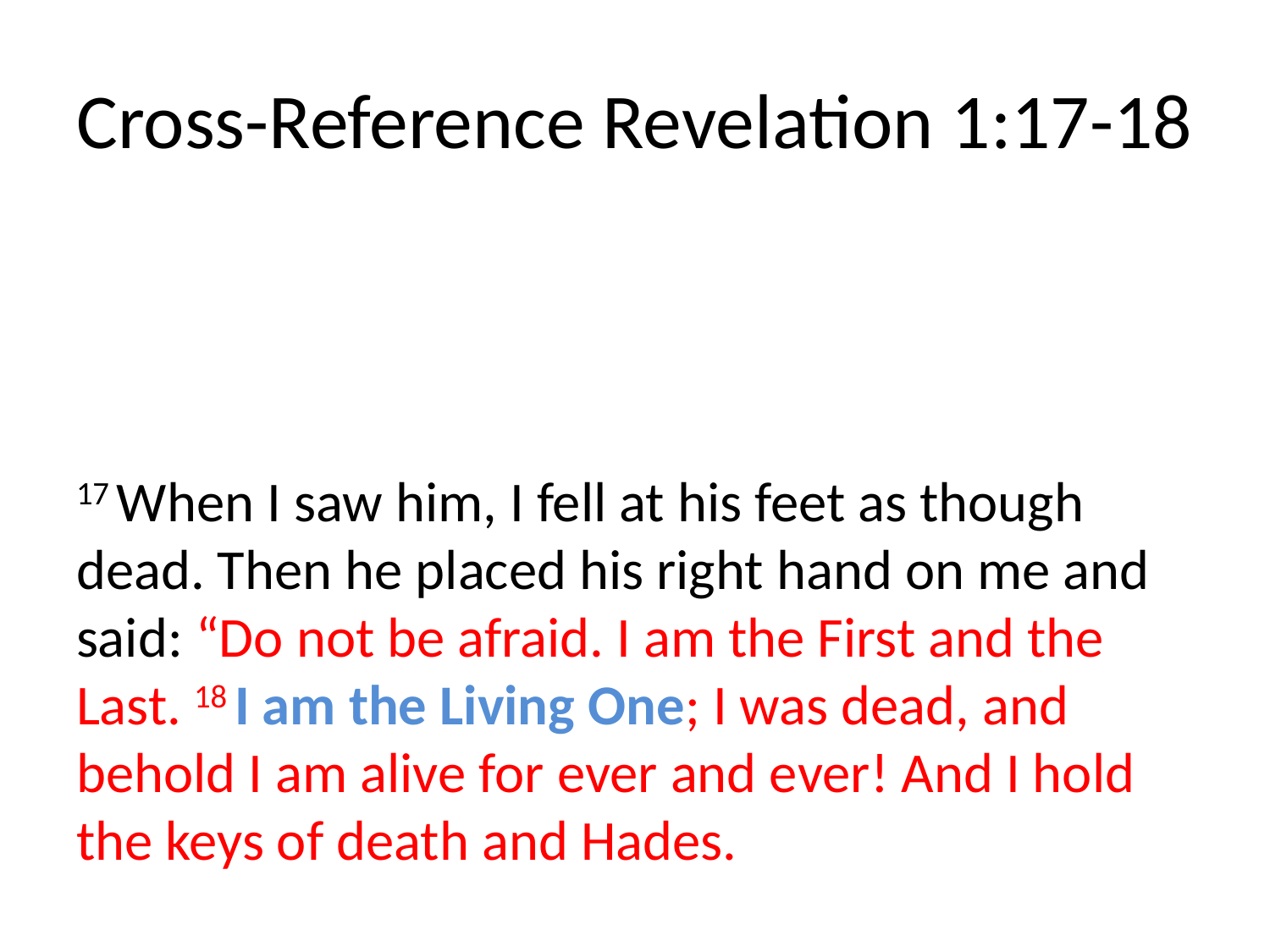

# Cross-Reference Revelation 1:17-18

17 When I saw him, I fell at his feet as though dead. Then he placed his right hand on me and said: “Do not be afraid. I am the First and the Last. 18 I am the Living One; I was dead, and behold I am alive for ever and ever! And I hold the keys of death and Hades.